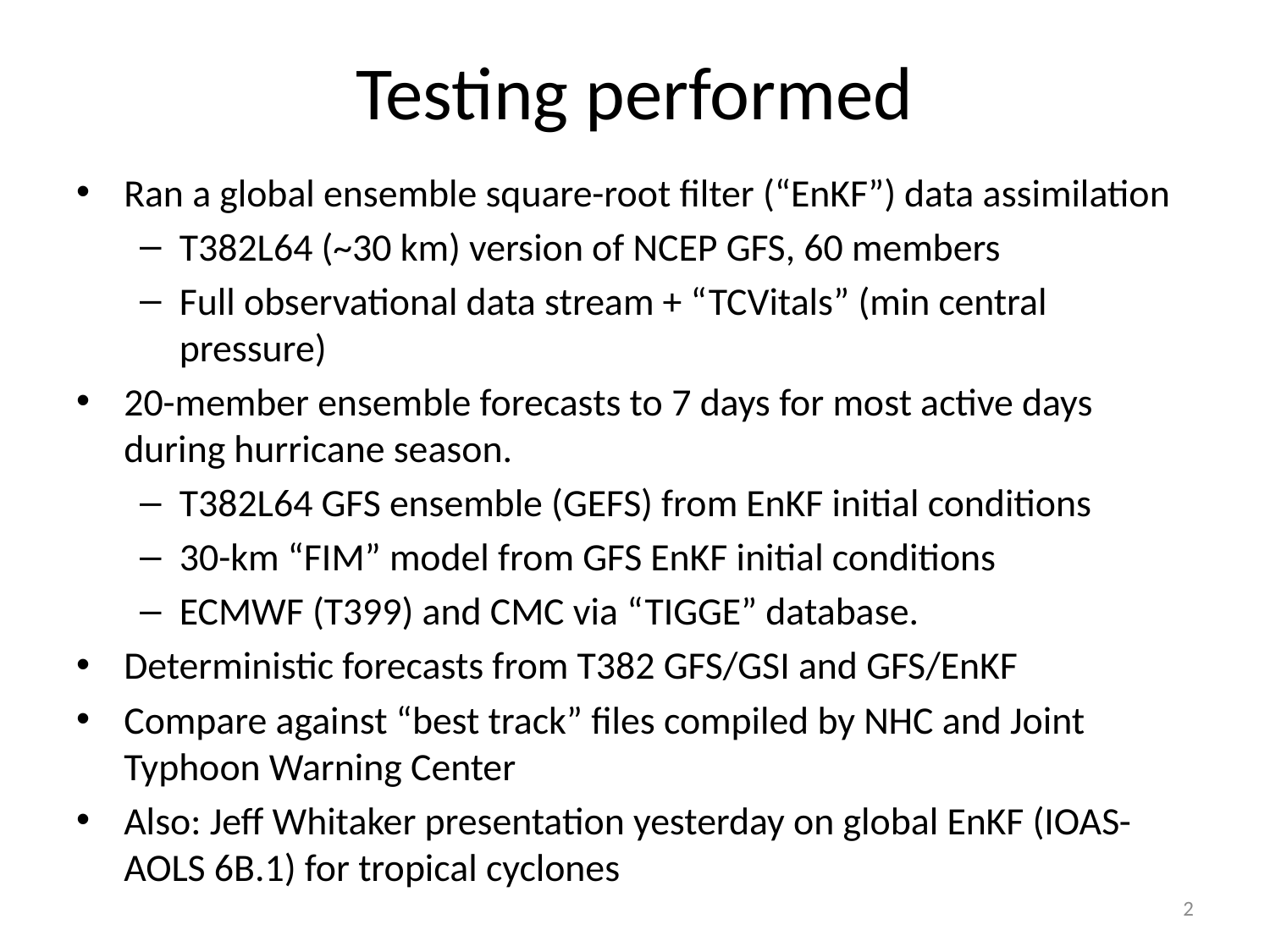

# Testing performed
Ran a global ensemble square-root filter (“EnKF”) data assimilation
T382L64 (~30 km) version of NCEP GFS, 60 members
Full observational data stream + “TCVitals” (min central pressure)
20-member ensemble forecasts to 7 days for most active days during hurricane season.
T382L64 GFS ensemble (GEFS) from EnKF initial conditions
30-km “FIM” model from GFS EnKF initial conditions
ECMWF (T399) and CMC via “TIGGE” database.
Deterministic forecasts from T382 GFS/GSI and GFS/EnKF
Compare against “best track” files compiled by NHC and Joint Typhoon Warning Center
Also: Jeff Whitaker presentation yesterday on global EnKF (IOAS-AOLS 6B.1) for tropical cyclones
2